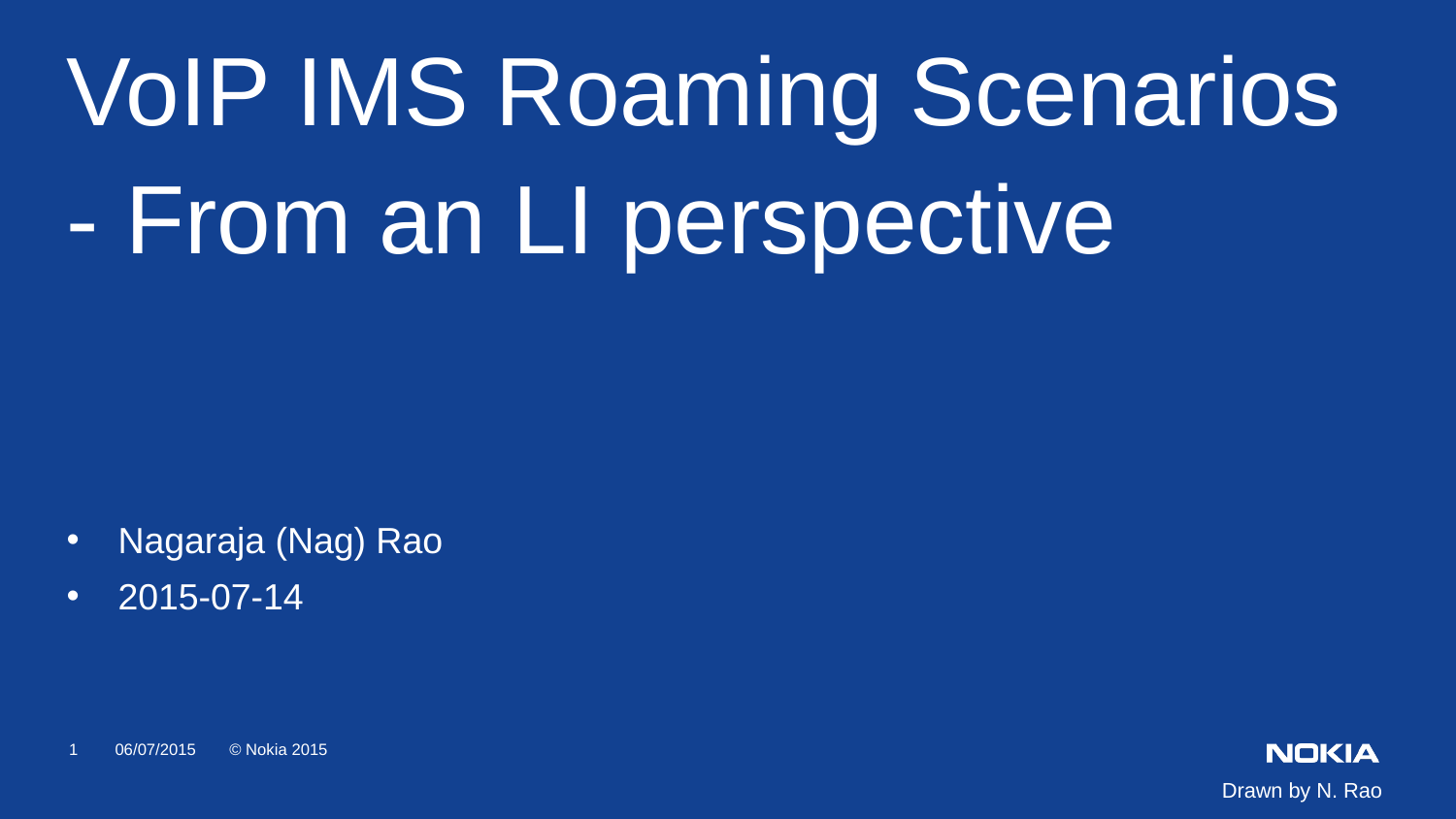

VoIP IMS Roaming Scenarios
- From an LI perspective
Nagaraja (Nag) Rao
2015-07-14